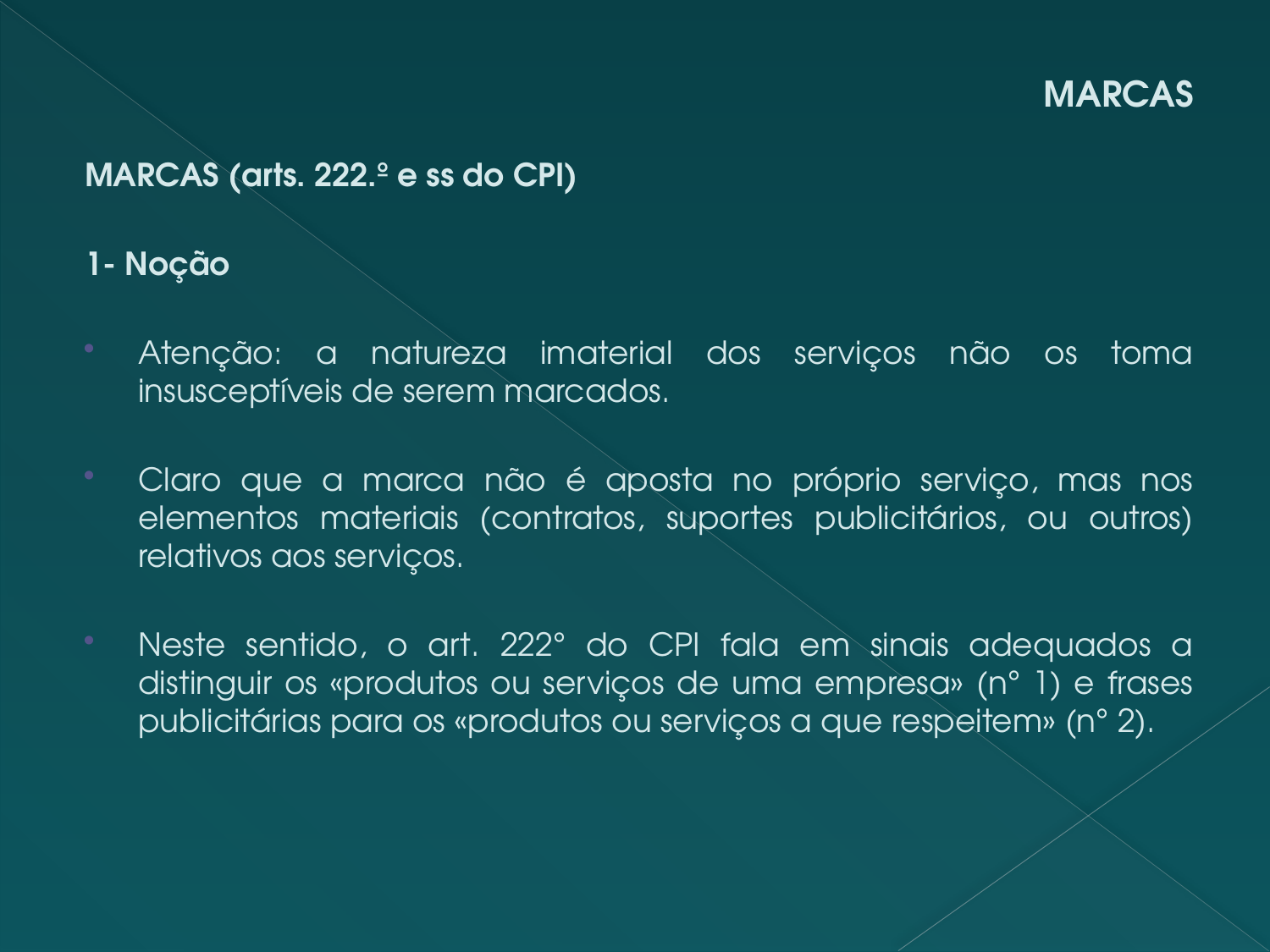

# MARCAS
MARCAS (arts. 222.º e ss do CPI)

1- Noção

Atenção: a natureza imaterial dos serviços não os toma insusceptíveis de serem marcados.

Claro que a marca não é aposta no próprio serviço, mas nos elementos materiais (contratos, suportes publicitários, ou outros) relativos aos serviços.

Neste sentido, o art. 222° do CPI fala em sinais adequados a distinguir os «produtos ou serviços de uma empresa» (n° 1) e frases publicitárias para os «produtos ou serviços a que respeitem» (n° 2).